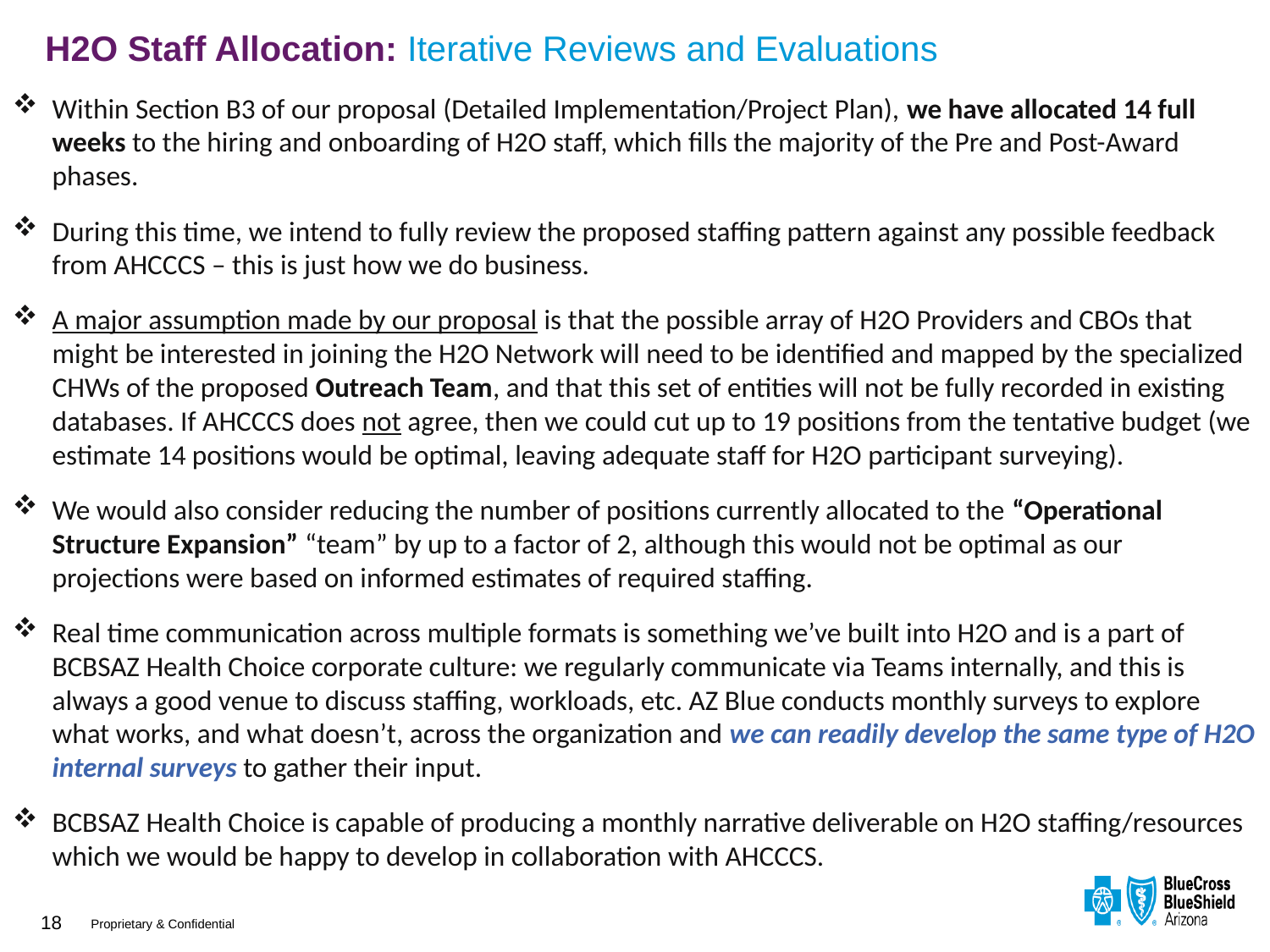

# H2O Staff Allocation: Iterative Reviews and Evaluations
Within Section B3 of our proposal (Detailed Implementation/Project Plan), we have allocated 14 full weeks to the hiring and onboarding of H2O staff, which fills the majority of the Pre and Post-Award phases.
During this time, we intend to fully review the proposed staffing pattern against any possible feedback from AHCCCS – this is just how we do business.
A major assumption made by our proposal is that the possible array of H2O Providers and CBOs that might be interested in joining the H2O Network will need to be identified and mapped by the specialized CHWs of the proposed Outreach Team, and that this set of entities will not be fully recorded in existing databases. If AHCCCS does not agree, then we could cut up to 19 positions from the tentative budget (we estimate 14 positions would be optimal, leaving adequate staff for H2O participant surveying).
We would also consider reducing the number of positions currently allocated to the “Operational Structure Expansion” “team” by up to a factor of 2, although this would not be optimal as our projections were based on informed estimates of required staffing.
Real time communication across multiple formats is something we’ve built into H2O and is a part of BCBSAZ Health Choice corporate culture: we regularly communicate via Teams internally, and this is always a good venue to discuss staffing, workloads, etc. AZ Blue conducts monthly surveys to explore what works, and what doesn’t, across the organization and we can readily develop the same type of H2O internal surveys to gather their input.
BCBSAZ Health Choice is capable of producing a monthly narrative deliverable on H2O staffing/resources which we would be happy to develop in collaboration with AHCCCS.